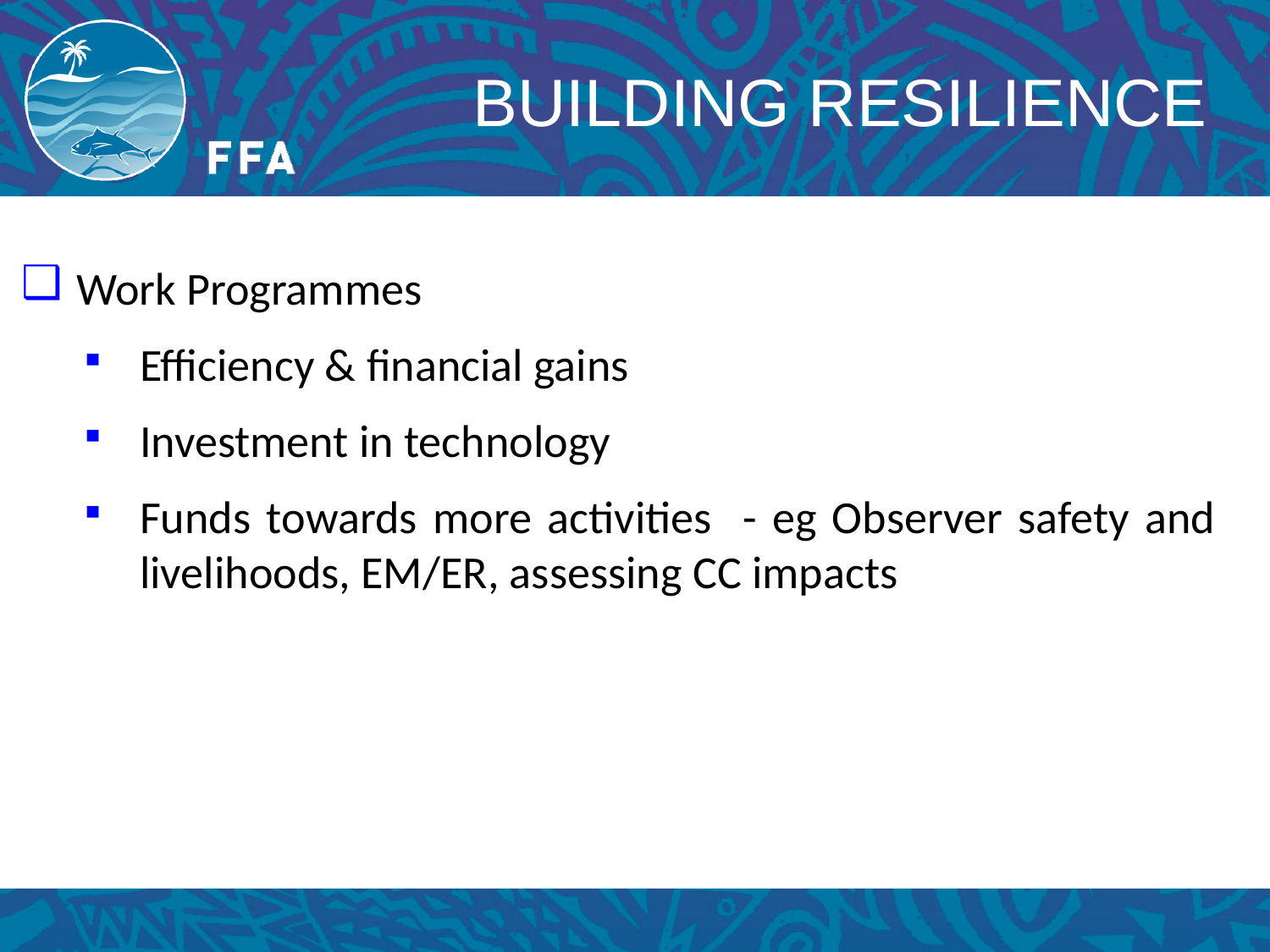

# BUILDING RESILIENCE

Work Programmes
Efficiency & financial gains
Investment in technology
Funds towards more activities  - eg Observer safety and livelihoods, EM/ER, assessing CC impacts